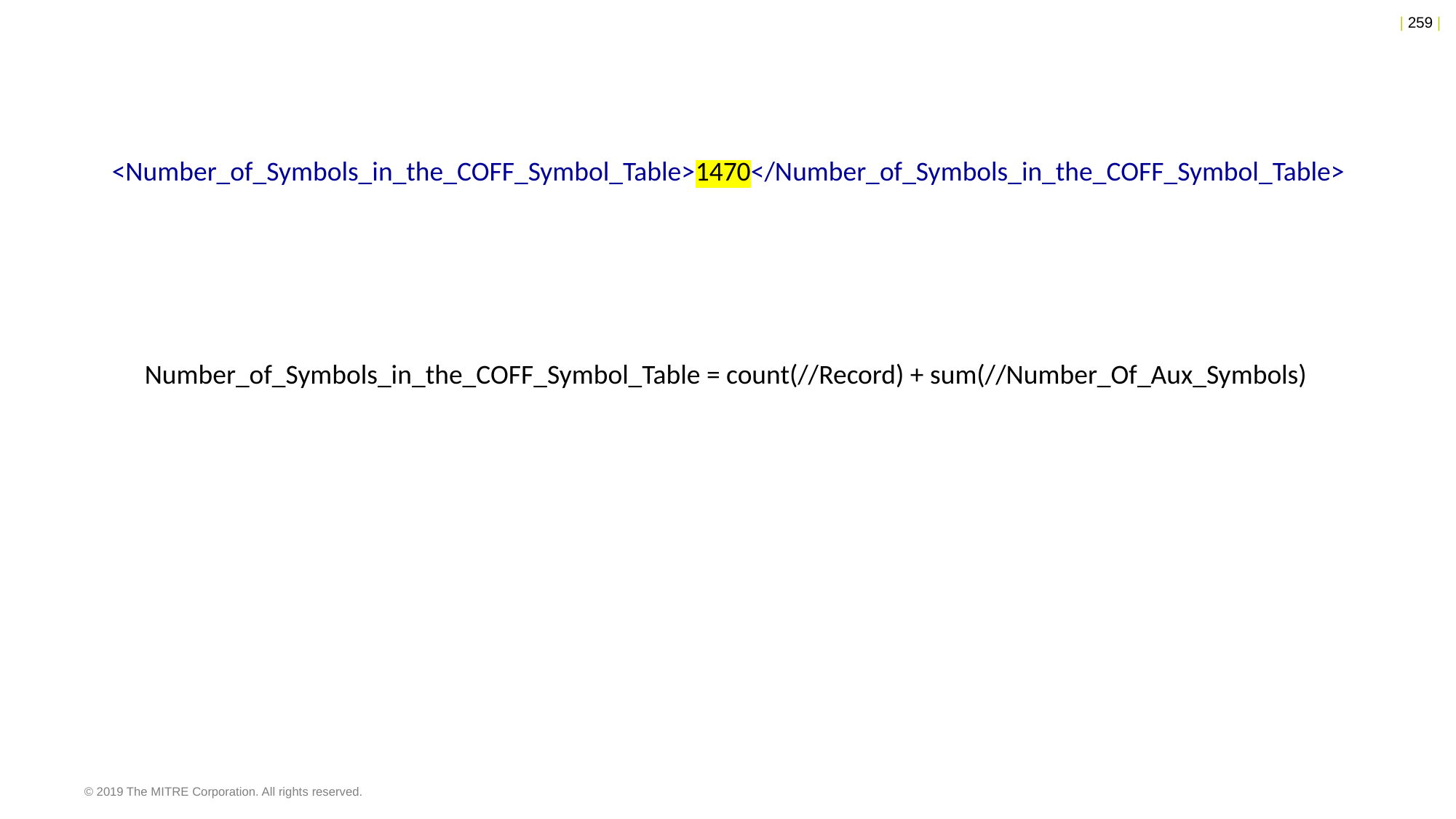

<Number_of_Symbols_in_the_COFF_Symbol_Table>1470</Number_of_Symbols_in_the_COFF_Symbol_Table>
Number_of_Symbols_in_the_COFF_Symbol_Table = count(//Record) + sum(//Number_Of_Aux_Symbols)
© 2019 The MITRE Corporation. All rights reserved.